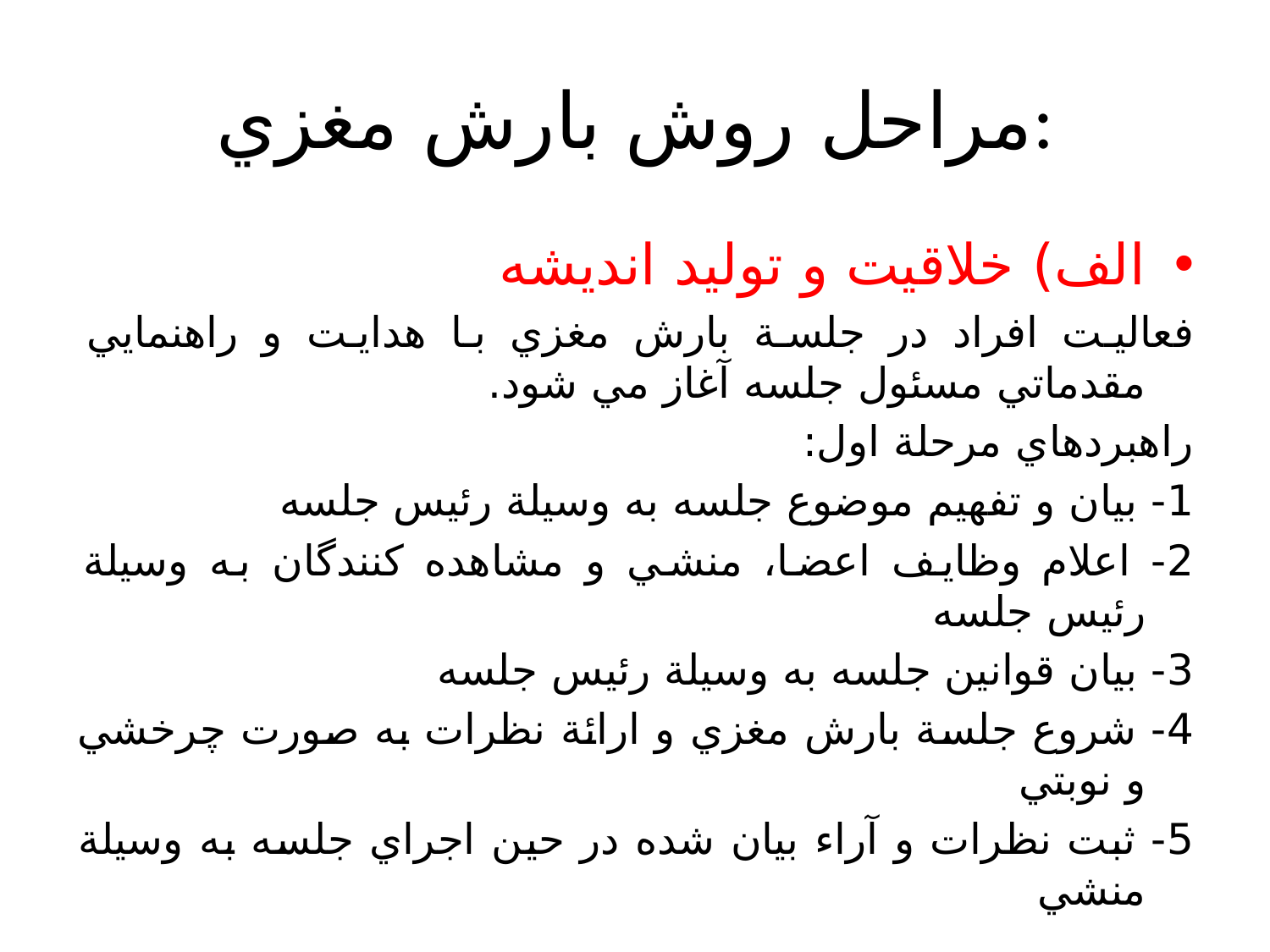

# مراحل روش بارش مغزي:
الف) خلاقيت و توليد انديشه
فعاليت افراد در جلسة بارش مغزي با هدايت و راهنمايي مقدماتي مسئول جلسه آغاز مي شود.
راهبردهاي مرحلة اول:
1- بيان و تفهيم موضوع جلسه به وسيلة رئيس جلسه
2- اعلام وظايف اعضا، منشي و مشاهده كنندگان به وسيلة رئيس جلسه
3- بيان قوانين جلسه به وسيلة رئيس جلسه
4- شروع جلسة بارش مغزي و ارائة نظرات به صورت چرخشي و نوبتي
5- ثبت نظرات و آراء بيان شده در حين اجراي جلسه به وسيلة منشي